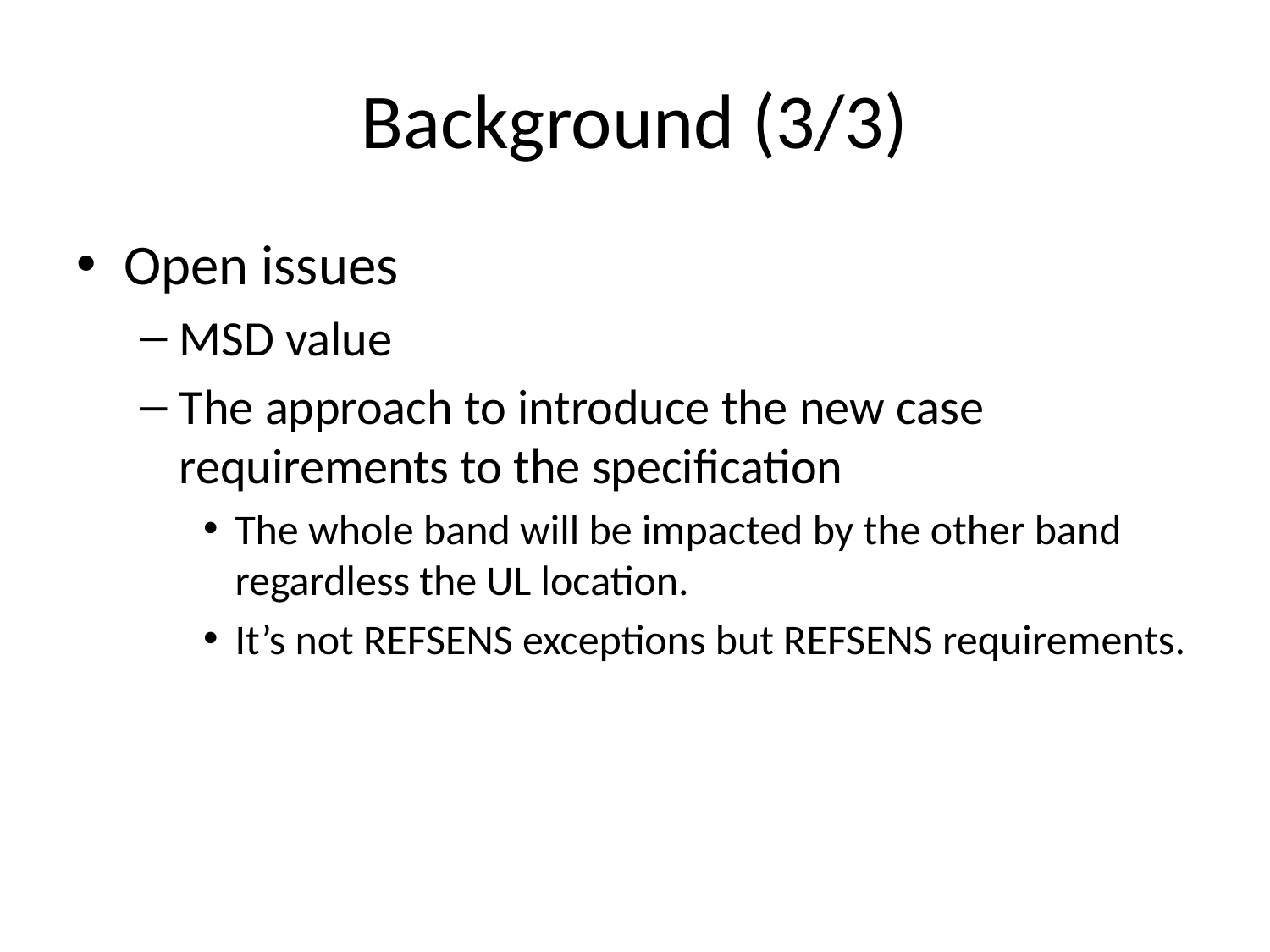

# Background (3/3)
Open issues
MSD value
The approach to introduce the new case requirements to the specification
The whole band will be impacted by the other band regardless the UL location.
It’s not REFSENS exceptions but REFSENS requirements.